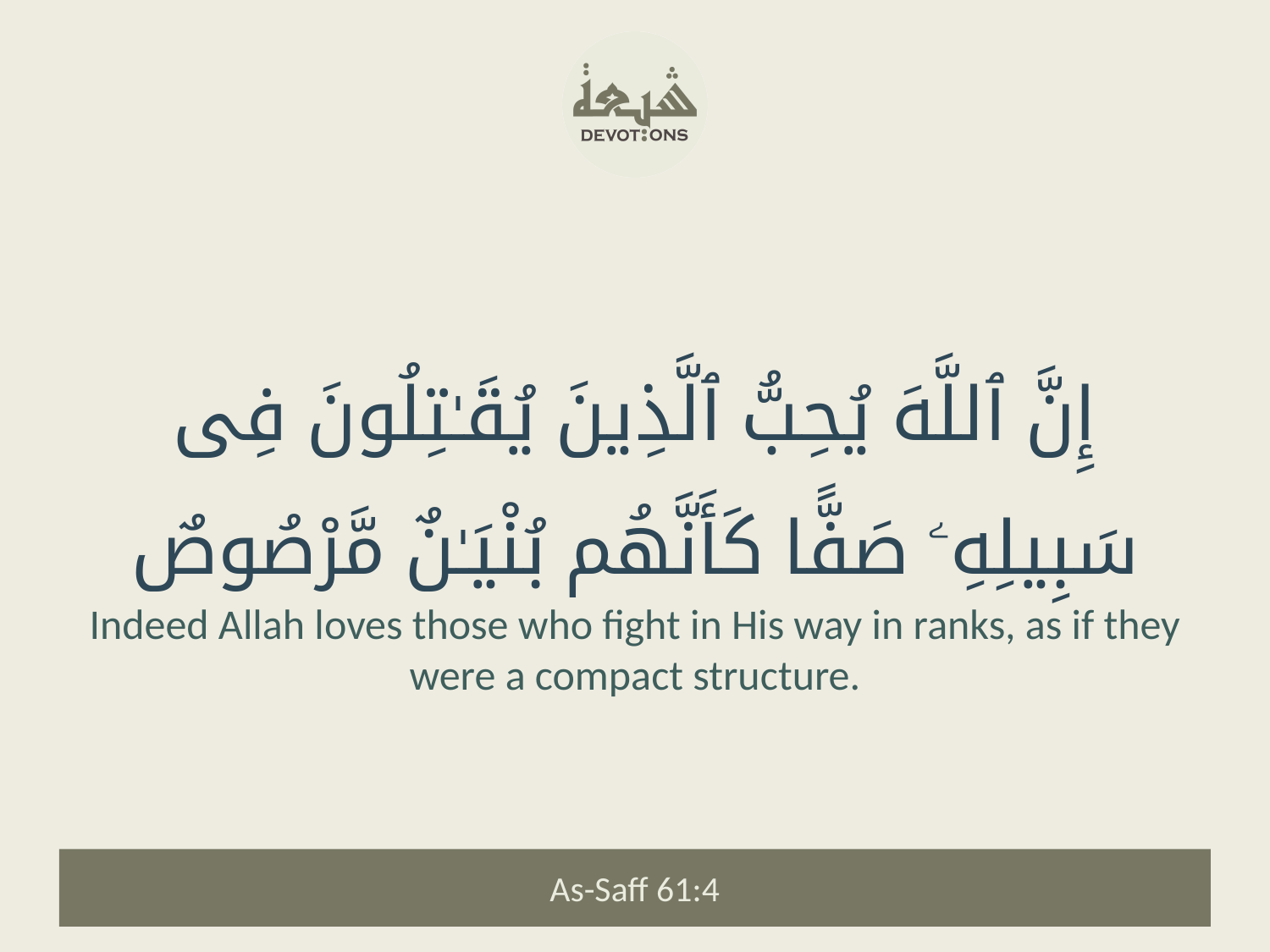

إِنَّ ٱللَّهَ يُحِبُّ ٱلَّذِينَ يُقَـٰتِلُونَ فِى سَبِيلِهِۦ صَفًّا كَأَنَّهُم بُنْيَـٰنٌ مَّرْصُوصٌ
Indeed Allah loves those who fight in His way in ranks, as if they were a compact structure.
As-Saff 61:4